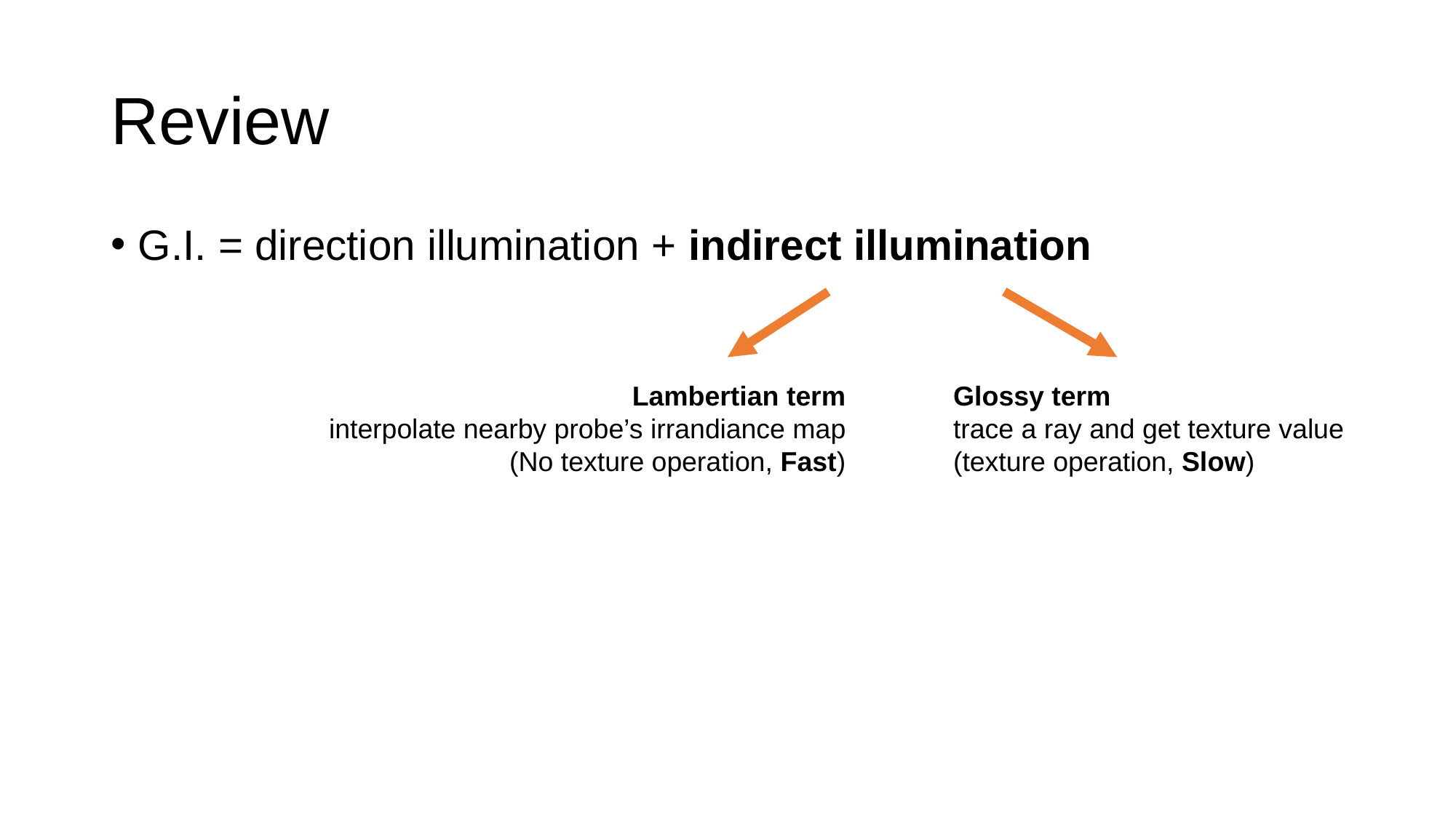

# Review
G.I. = direction illumination + indirect illumination
Lambertian term
interpolate nearby probe’s irrandiance map
(No texture operation, Fast)
Glossy term
trace a ray and get texture value
(texture operation, Slow)